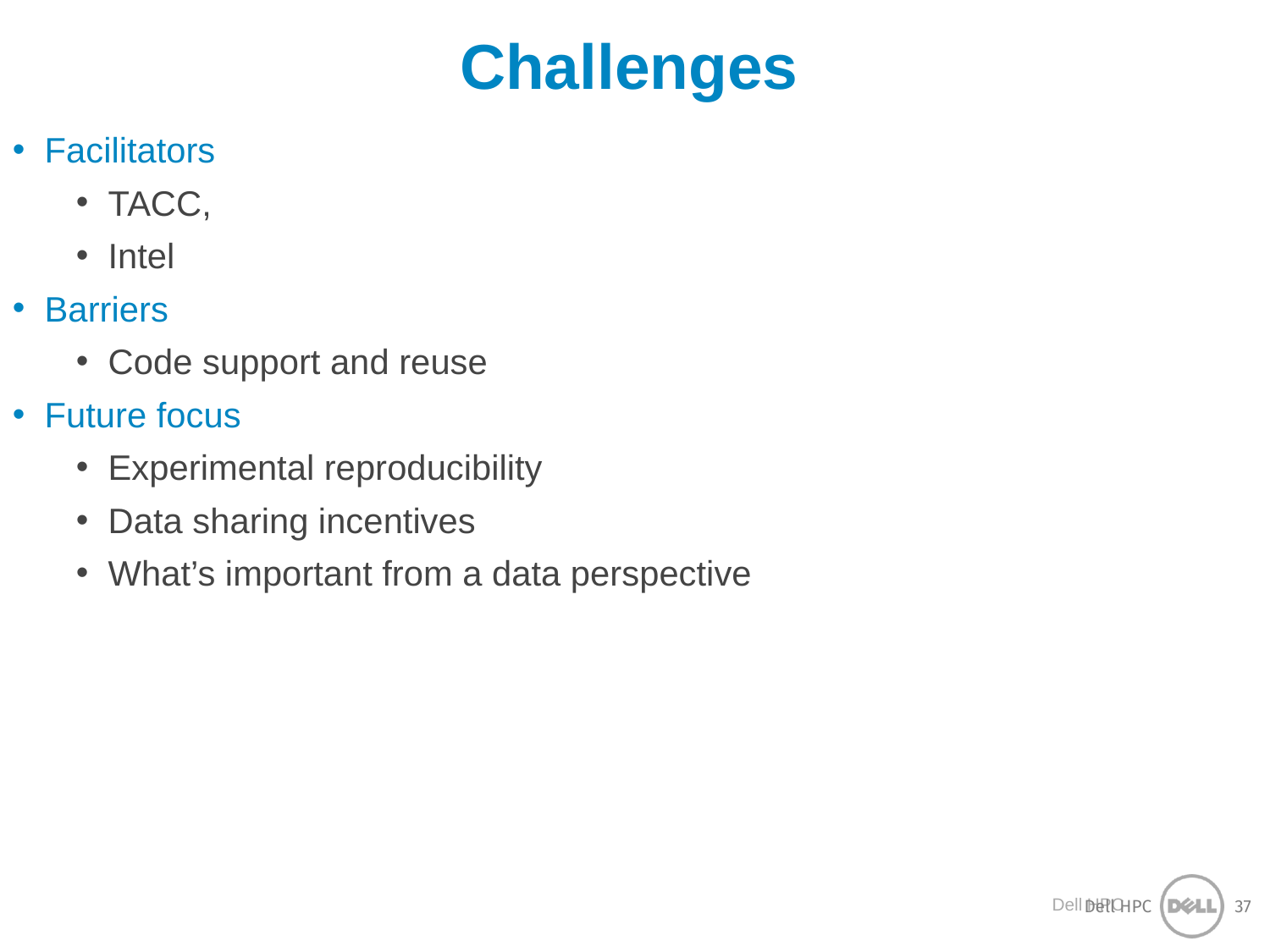

Challenges
Facilitators
TACC,
Intel
Barriers
Code support and reuse
Future focus
Experimental reproducibility
Data sharing incentives
What’s important from a data perspective